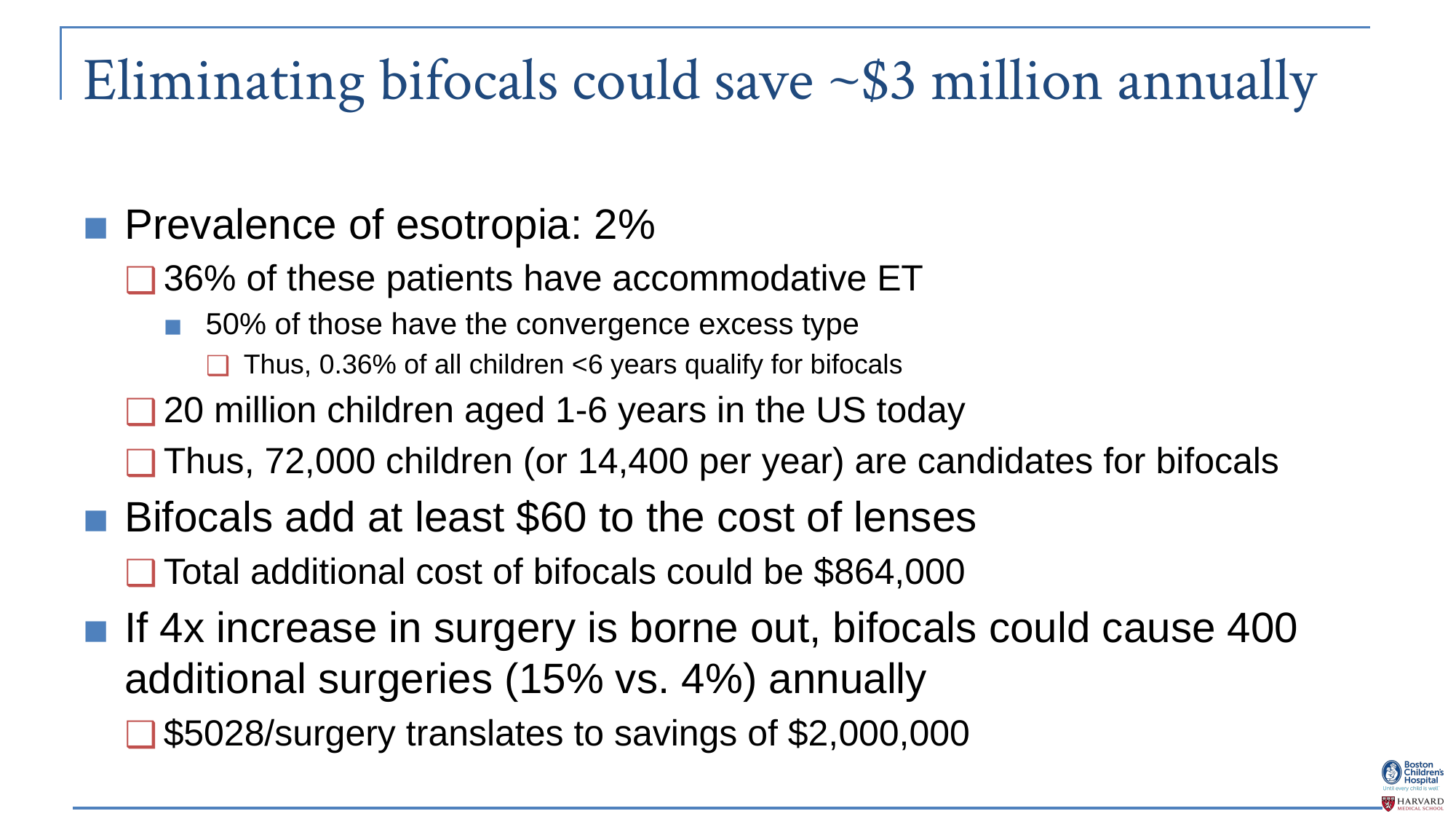

# Eliminating bifocals could save ~$3 million annually
Prevalence of esotropia: 2%
36% of these patients have accommodative ET
50% of those have the convergence excess type
Thus, 0.36% of all children <6 years qualify for bifocals
20 million children aged 1-6 years in the US today
Thus, 72,000 children (or 14,400 per year) are candidates for bifocals
Bifocals add at least $60 to the cost of lenses
Total additional cost of bifocals could be $864,000
If 4x increase in surgery is borne out, bifocals could cause 400 additional surgeries (15% vs. 4%) annually
$5028/surgery translates to savings of $2,000,000